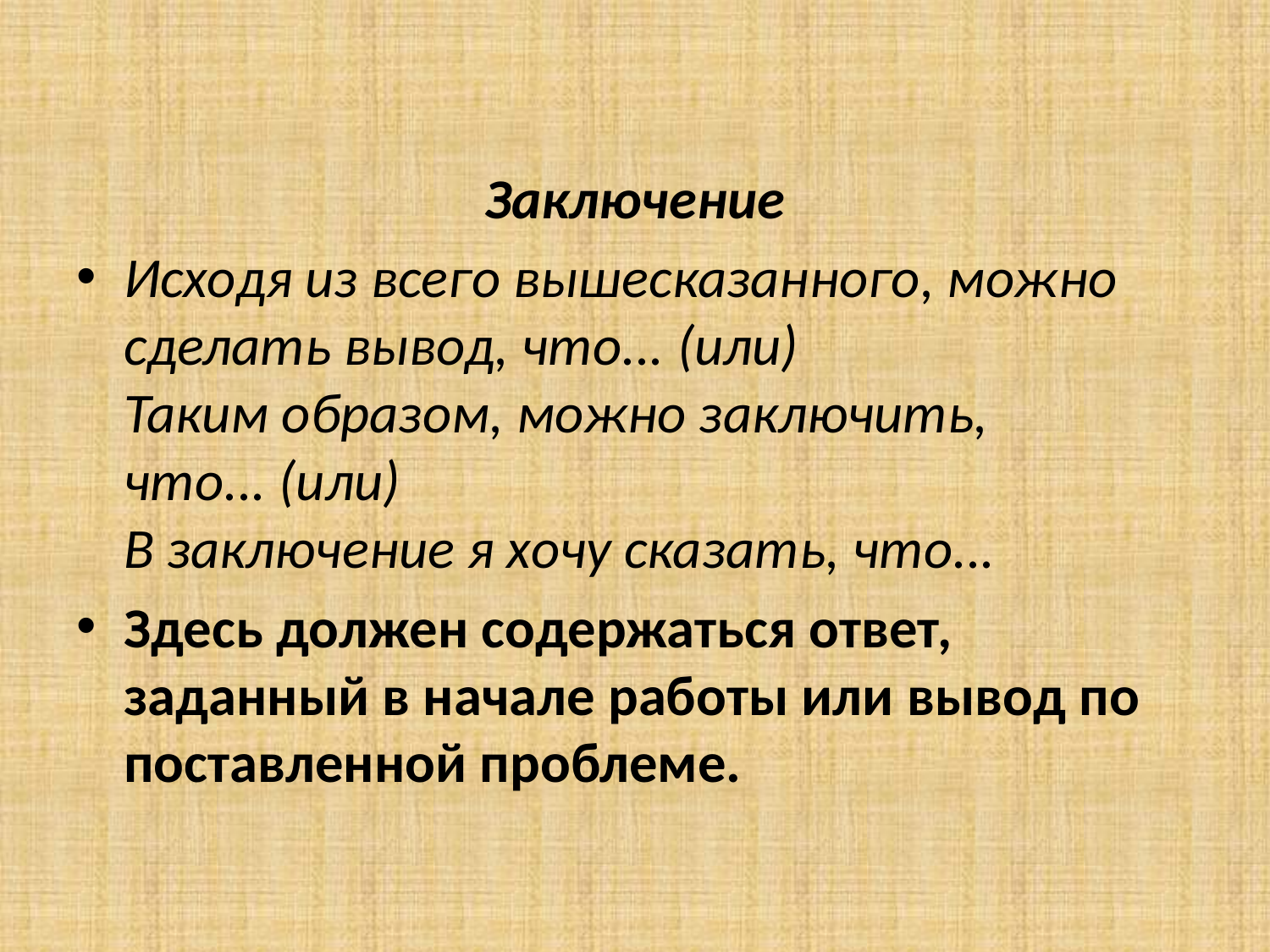

#
Заключение
Исходя из всего вышесказанного, можно сделать вывод, что... (или)
Таким образом, можно заключить, что... (или)
В заключение я хочу сказать, что...
Здесь должен содержаться ответ, заданный в начале работы или вывод по поставленной проблеме.